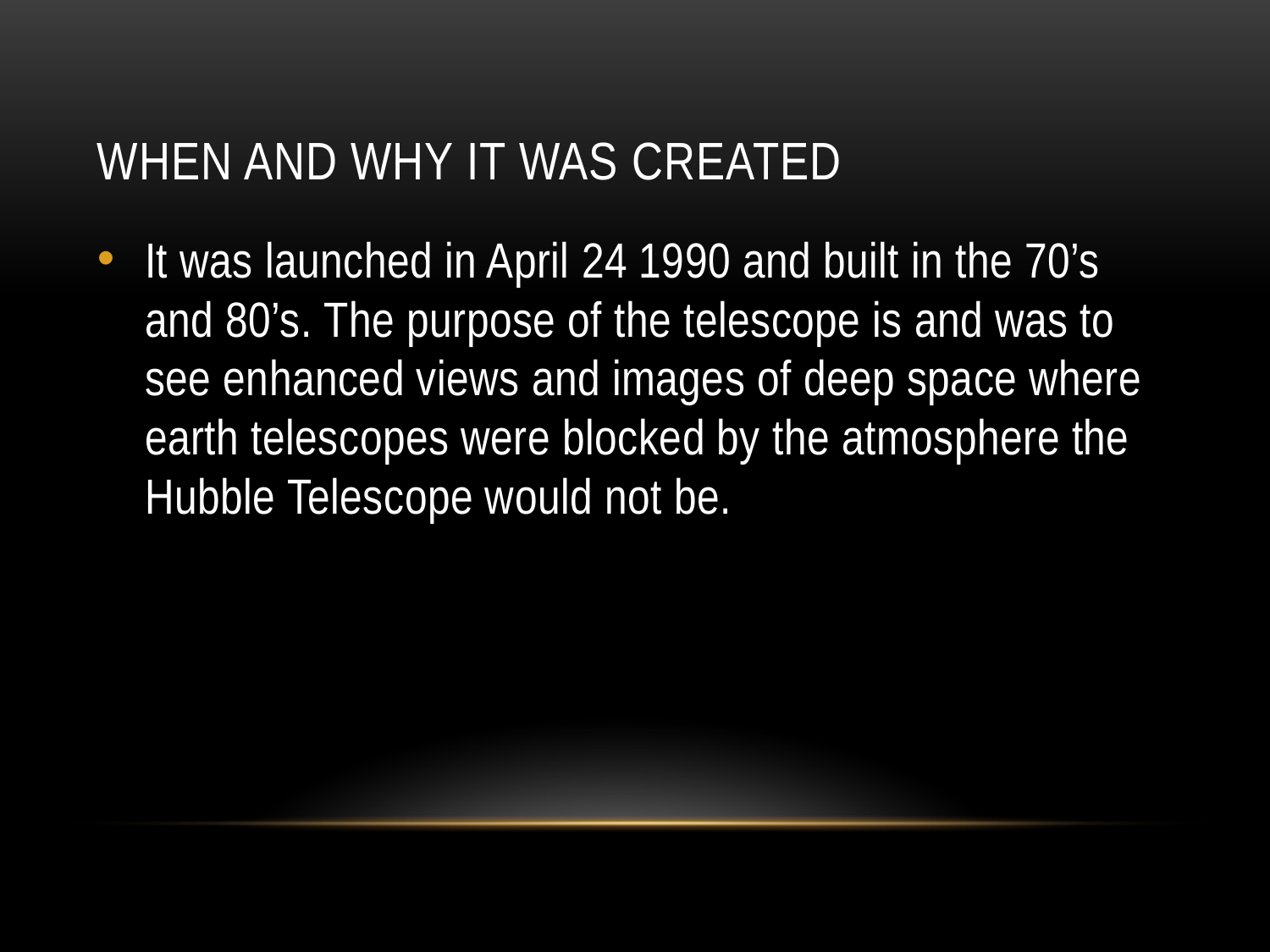

# When and why it was created
It was launched in April 24 1990 and built in the 70’s and 80’s. The purpose of the telescope is and was to see enhanced views and images of deep space where earth telescopes were blocked by the atmosphere the Hubble Telescope would not be.